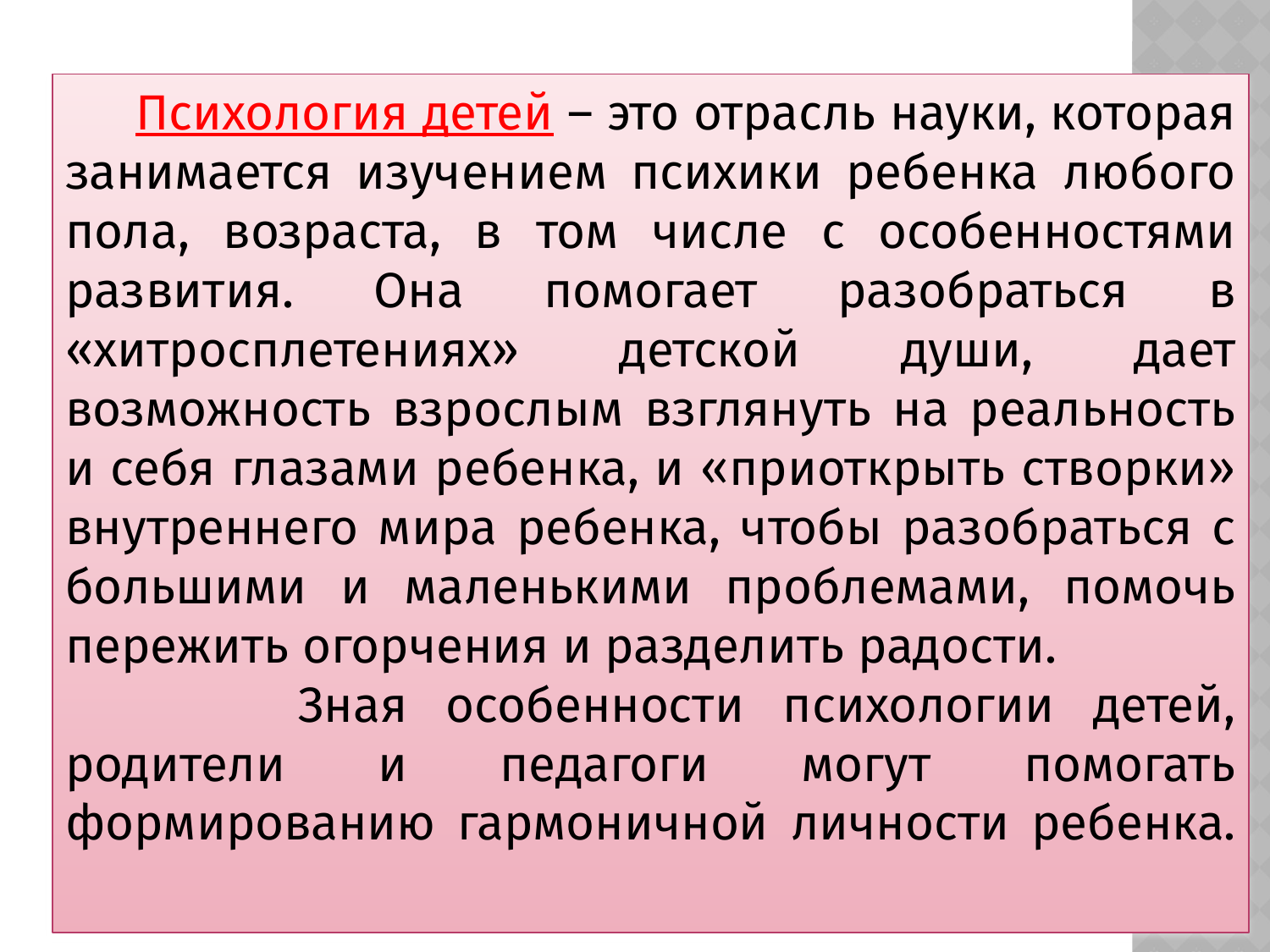

Психология детей – это отрасль науки, которая занимается изучением психики ребенка любого пола, возраста, в том числе с особенностями развития. Она помогает разобраться в «хитросплетениях» детской души, дает возможность взрослым взглянуть на реальность и себя глазами ребенка, и «приоткрыть створки» внутреннего мира ребенка, чтобы разобраться с большими и маленькими проблемами, помочь пережить огорчения и разделить радости.
      Зная особенности психологии детей, родители и педагоги могут помогать формированию гармоничной личности ребенка.